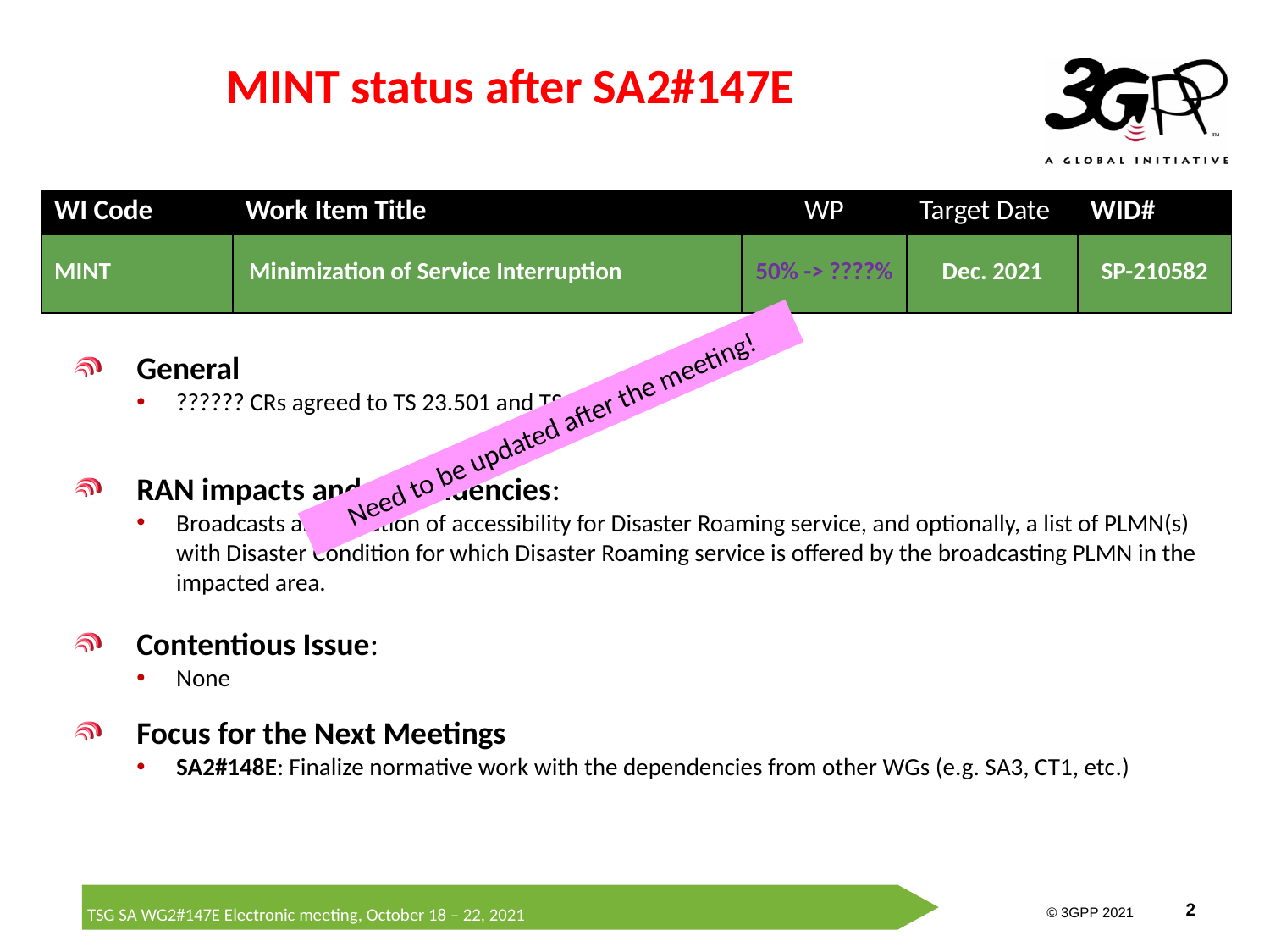

# MINT status after SA2#147E
| WI Code | Work Item Title | WP | Target Date | WID# |
| --- | --- | --- | --- | --- |
| MINT | Minimization of Service Interruption | 50% -> ????% | Dec. 2021 | SP-210582 |
General
?????? CRs agreed to TS 23.501 and TS 23.502.

RAN impacts and dependencies:
Broadcasts an indication of accessibility for Disaster Roaming service, and optionally, a list of PLMN(s) with Disaster Condition for which Disaster Roaming service is offered by the broadcasting PLMN in the impacted area.

Contentious Issue:
None

Focus for the Next Meetings
SA2#148E: Finalize normative work with the dependencies from other WGs (e.g. SA3, CT1, etc.)

Need to be updated after the meeting!